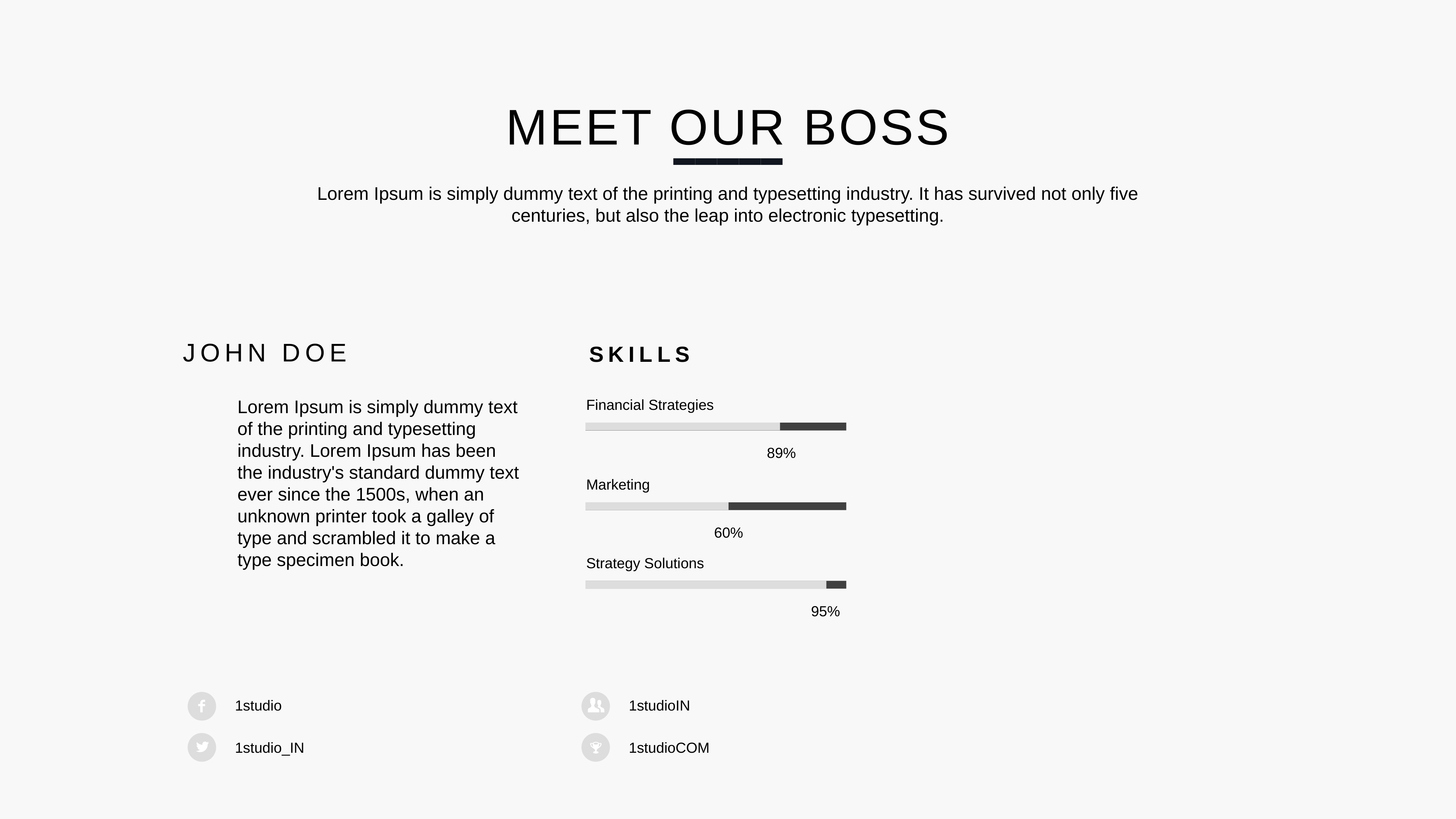

MEET OUR BOSS

Lorem Ipsum is simply dummy text of the printing and typesetting industry. It has survived not only five centuries, but also the leap into electronic typesetting.

JOHN DOE
SKILLS
Lorem Ipsum is simply dummy text of the printing and typesetting industry. Lorem Ipsum has been the industry's standard dummy text ever since the 1500s, when an unknown printer took a galley of type and scrambled it to make a type specimen book.
Financial Strategies
89%
Marketing
60%
Strategy Solutions
95%
1studio
1studioIN
1studio_IN
1studioCOM